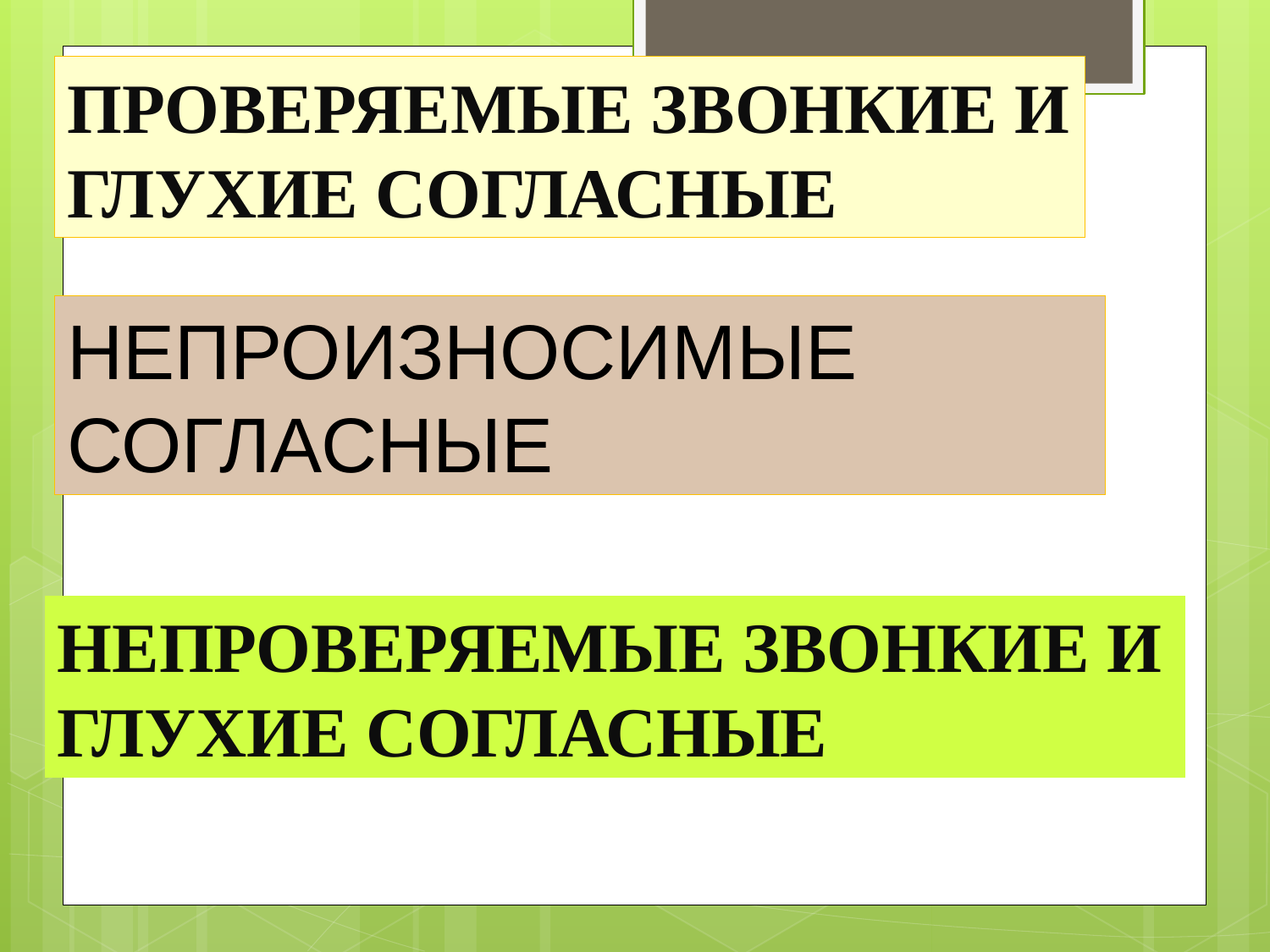

ПРОВЕРЯЕМЫЕ ЗВОНКИЕ И ГЛУХИЕ СОГЛАСНЫЕ
НЕПРОИЗНОСИМЫЕ СОГЛАСНЫЕ
НЕПРОВЕРЯЕМЫЕ ЗВОНКИЕ И ГЛУХИЕ СОГЛАСНЫЕ